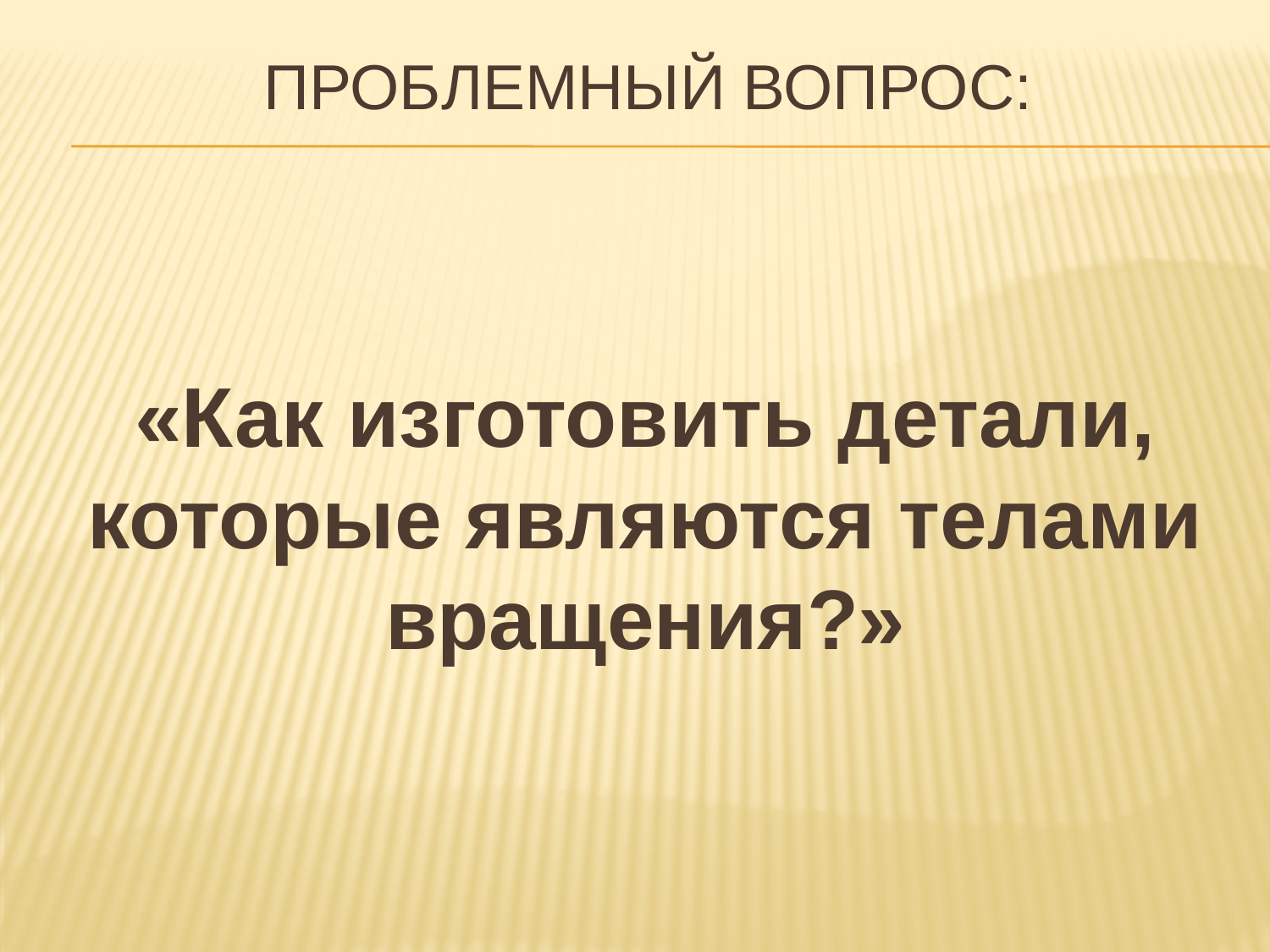

# Проблемный вопрос:
«Как изготовить детали, которые являются телами вращения?»